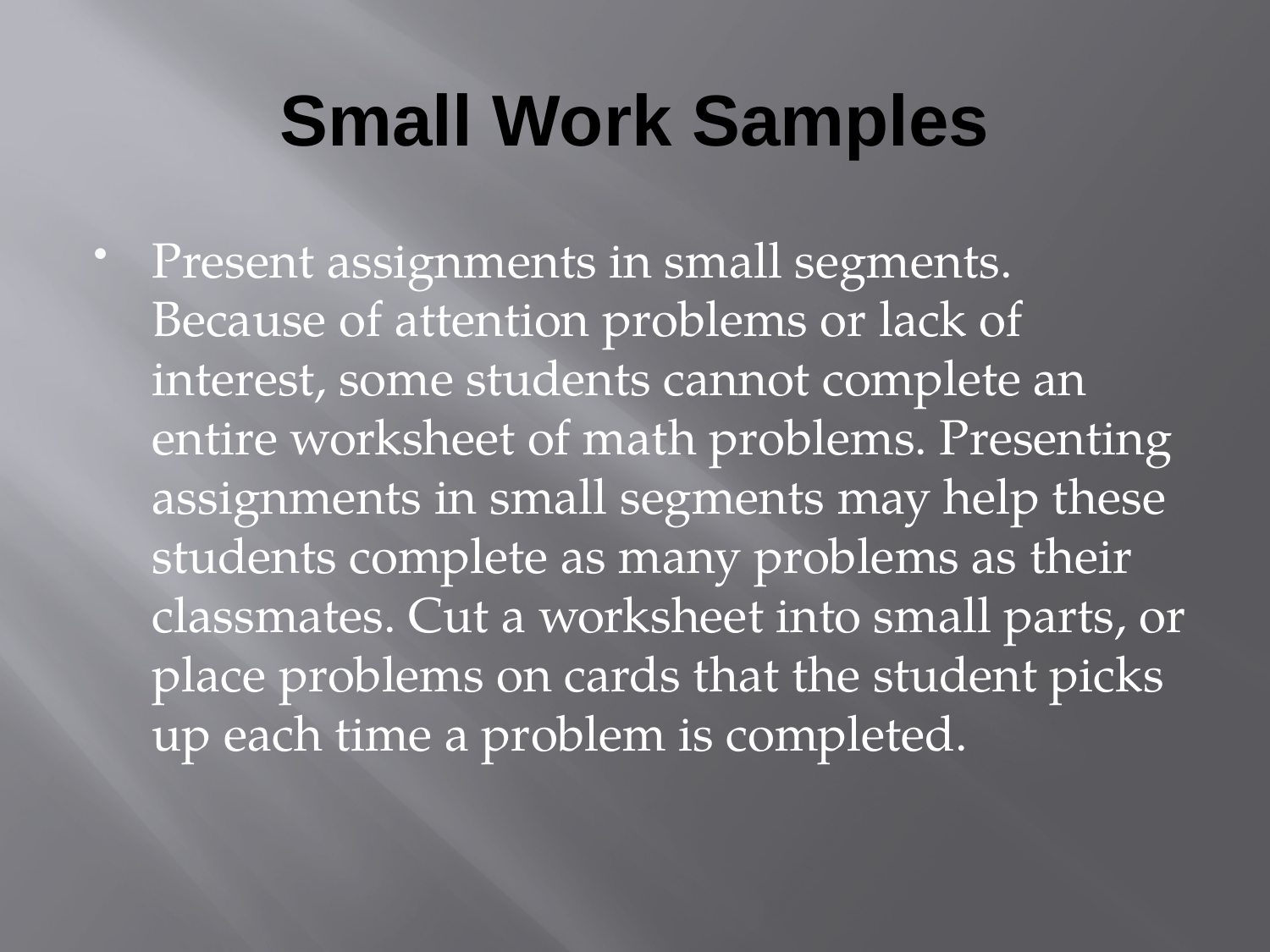

# Small Work Samples
Present assignments in small segments. Because of attention problems or lack of interest, some students cannot complete an entire worksheet of math problems. Presenting assignments in small segments may help these students complete as many problems as their classmates. Cut a worksheet into small parts, or place problems on cards that the student picks up each time a problem is completed.